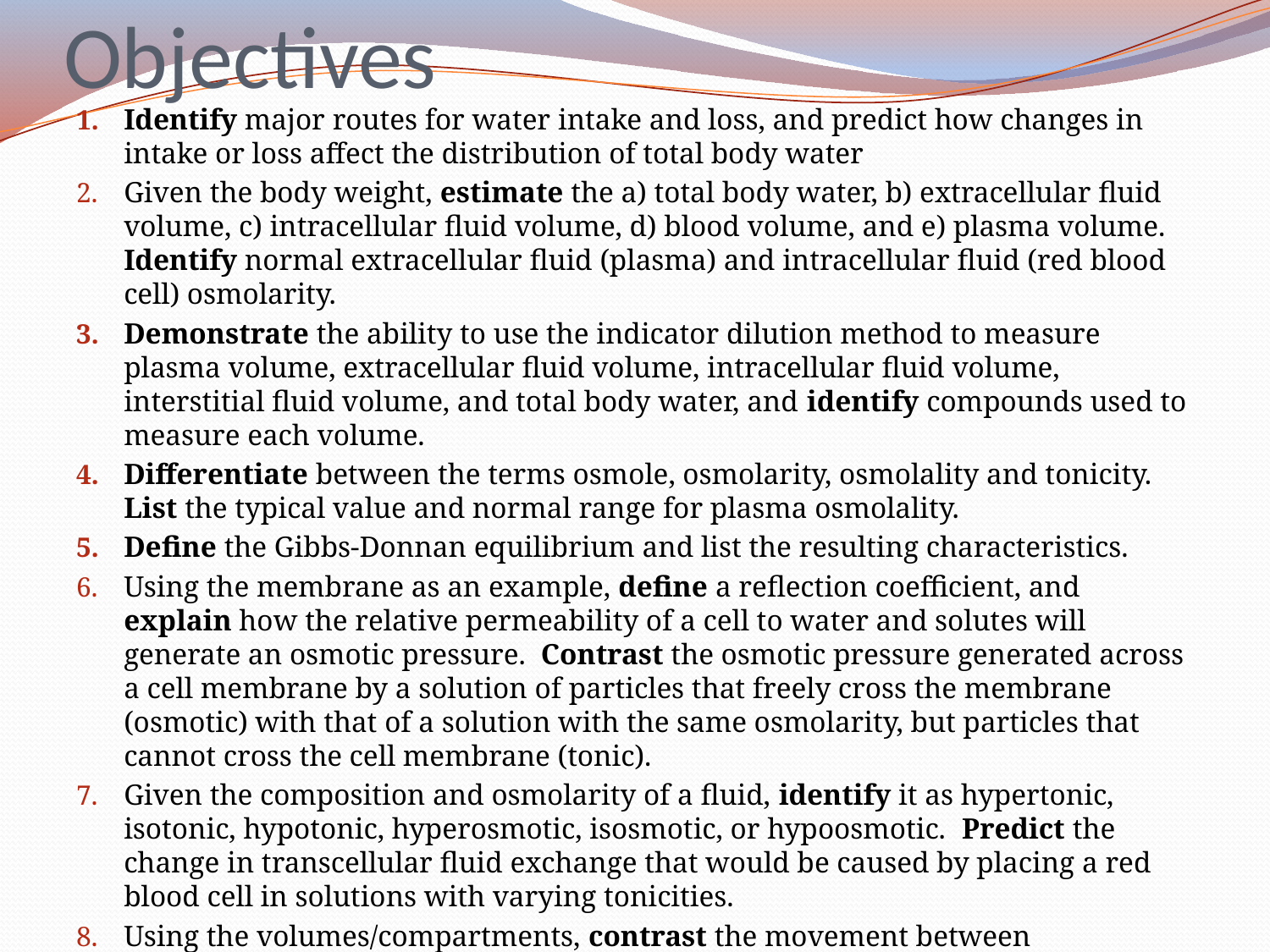

# Objectives
Identify major routes for water intake and loss, and predict how changes in intake or loss affect the distribution of total body water
Given the body weight, estimate the a) total body water, b) extracellular fluid volume, c) intracellular fluid volume, d) blood volume, and e) plasma volume.  Identify normal extracellular fluid (plasma) and intracellular fluid (red blood cell) osmolarity.
Demonstrate the ability to use the indicator dilution method to measure plasma volume, extracellular fluid volume, intracellular fluid volume, interstitial fluid volume, and total body water, and identify compounds used to measure each volume.
Differentiate between the terms osmole, osmolarity, osmolality and tonicity. List the typical value and normal range for plasma osmolality.
Define the Gibbs-Donnan equilibrium and list the resulting characteristics.
Using the membrane as an example, define a reflection coefficient, and explain how the relative permeability of a cell to water and solutes will generate an osmotic pressure.  Contrast the osmotic pressure generated across a cell membrane by a solution of particles that freely cross the membrane (osmotic) with that of a solution with the same osmolarity, but particles that cannot cross the cell membrane (tonic).
Given the composition and osmolarity of a fluid, identify it as hypertonic, isotonic, hypotonic, hyperosmotic, isosmotic, or hypoosmotic.  Predict the change in transcellular fluid exchange that would be caused by placing a red blood cell in solutions with varying tonicities.
Using the volumes/compartments, contrast the movement between intracellular and extracellular compartments caused by increases or decreases in extracellular fluid osmolarity.